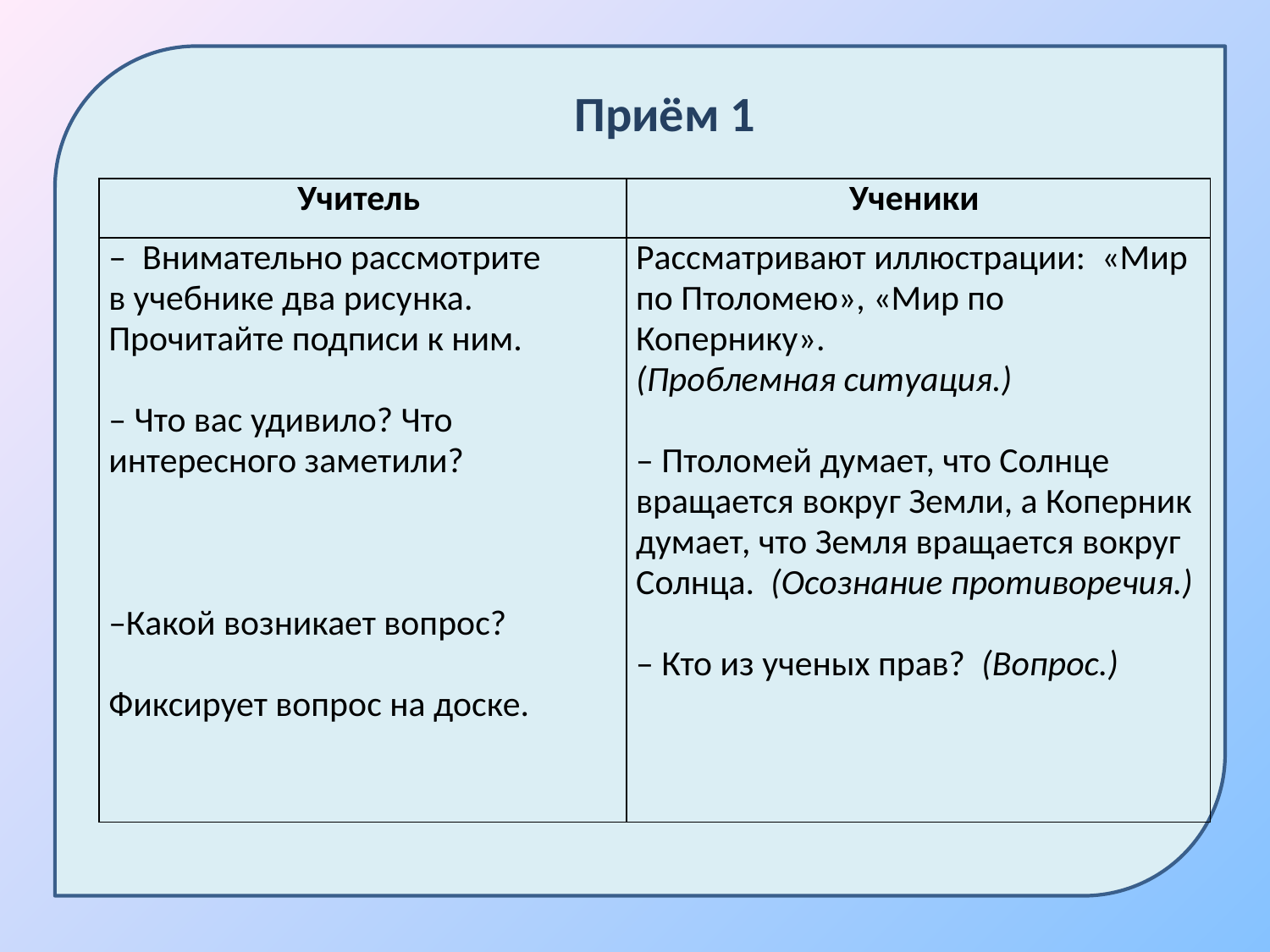

Приём 1
| Учитель | Ученики |
| --- | --- |
| Внимательно рассмотрите в учебнике два рисунка. Прочитайте подписи к ним. Что вас удивило? Что интересного заметили? Какой возникает вопрос? Фиксирует вопрос на доске. | Рассматривают иллюстрации: «Мир по Птоломею», «Мир по Копернику». (Проблемная ситуация.) Птоломей думает, что Солнце вращается вокруг Земли, а Коперник думает, что Земля вращается вокруг Солнца. (Осознание противоречия.) – Кто из ученых прав? (Вопрос.) |